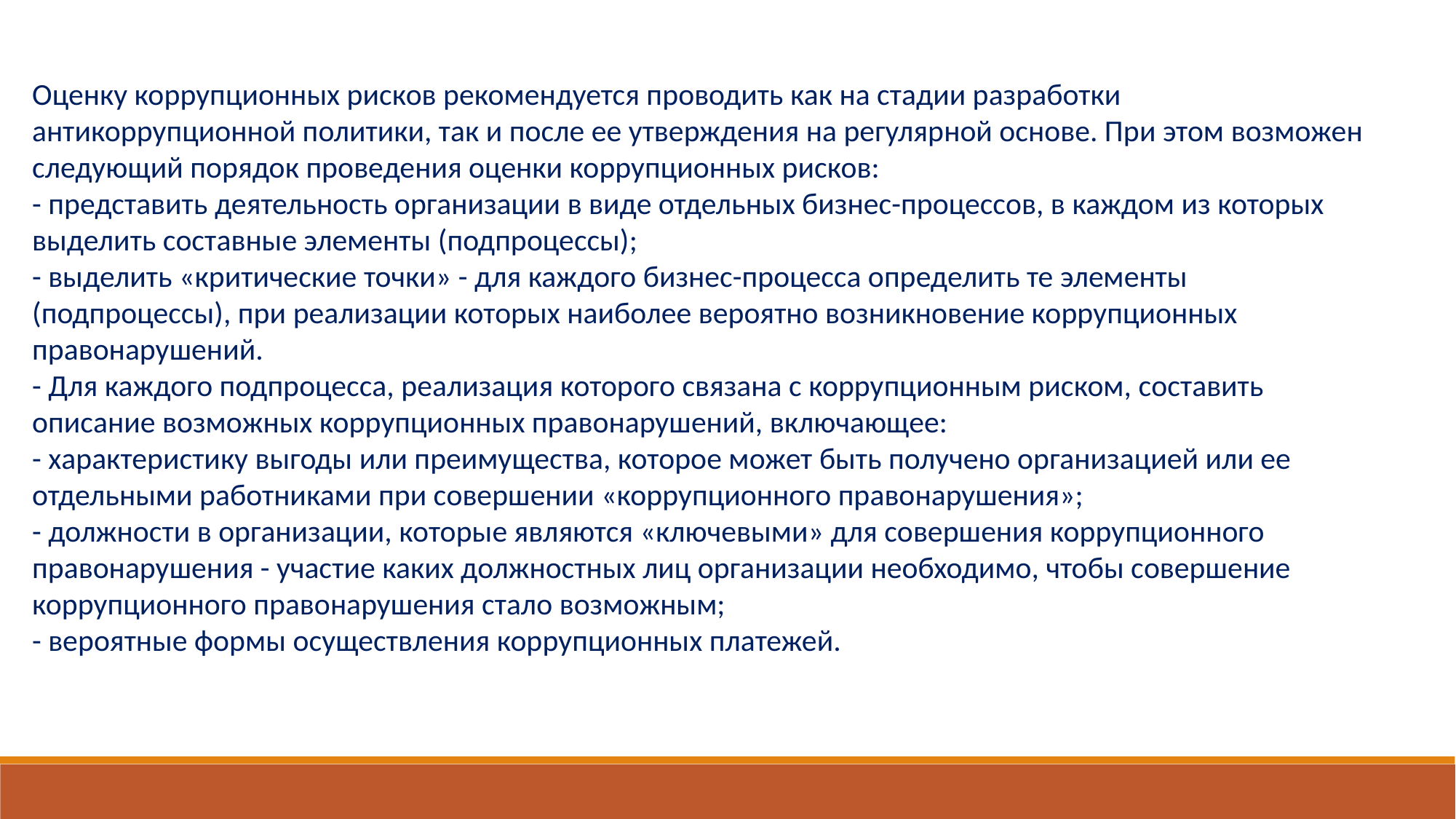

Оценку коррупционных рисков рекомендуется проводить как на стадии разработки антикоррупционной политики, так и после ее утверждения на регулярной основе. При этом возможен следующий порядок проведения оценки коррупционных рисков:
- представить деятельность организации в виде отдельных бизнес-процессов, в каждом из которых выделить составные элементы (подпроцессы);
- выделить «критические точки» - для каждого бизнес-процесса определить те элементы (подпроцессы), при реализации которых наиболее вероятно возникновение коррупционных правонарушений.
- Для каждого подпроцесса, реализация которого связана с коррупционным риском, составить описание возможных коррупционных правонарушений, включающее:
- характеристику выгоды или преимущества, которое может быть получено организацией или ее отдельными работниками при совершении «коррупционного правонарушения»;
- должности в организации, которые являются «ключевыми» для совершения коррупционного правонарушения - участие каких должностных лиц организации необходимо, чтобы совершение коррупционного правонарушения стало возможным;
- вероятные формы осуществления коррупционных платежей.